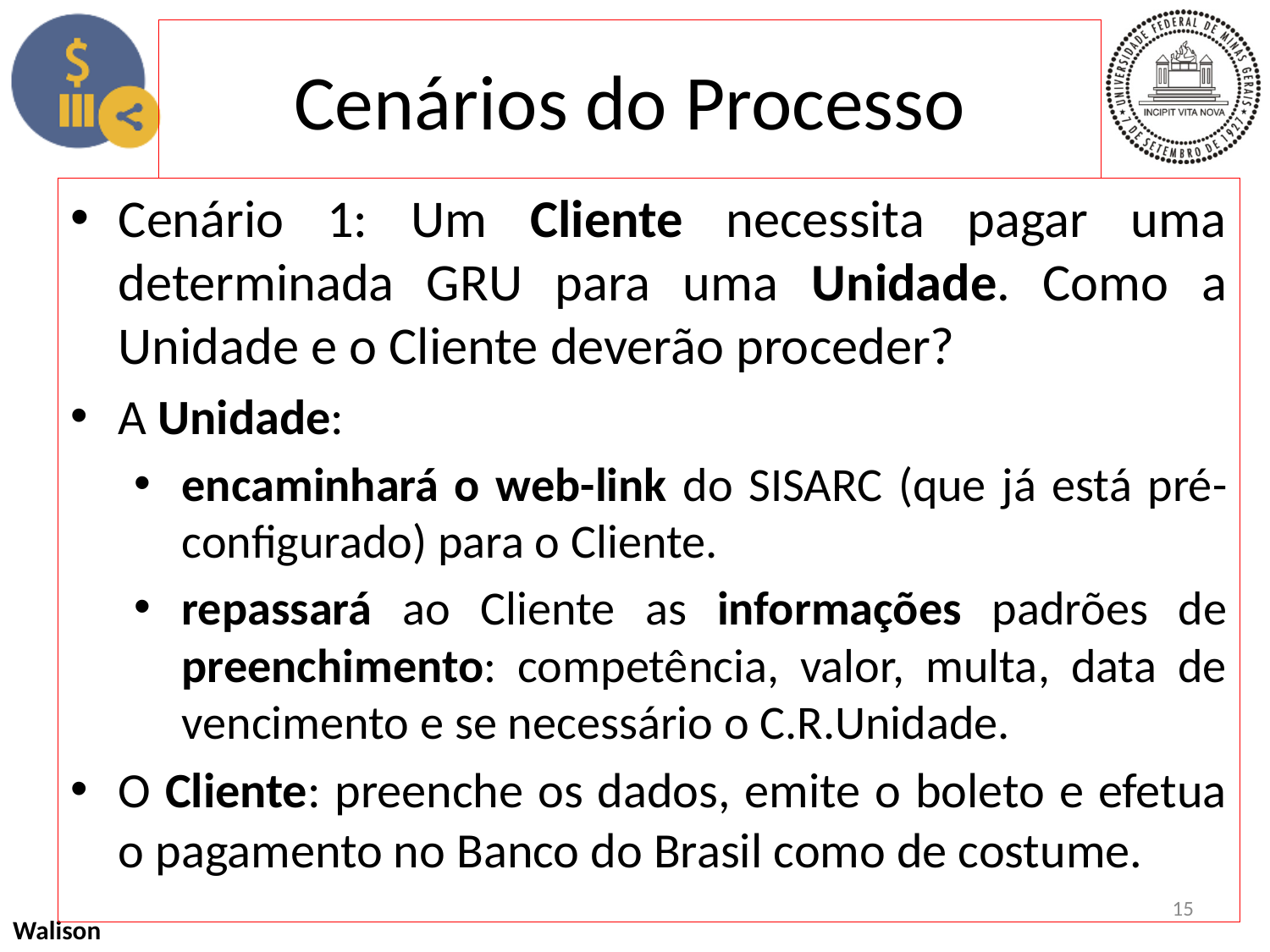

# Cenários do Processo
Cenário 1: Um Cliente necessita pagar uma determinada GRU para uma Unidade. Como a Unidade e o Cliente deverão proceder?
A Unidade:
encaminhará o web-link do SISARC (que já está pré-configurado) para o Cliente.
repassará ao Cliente as informações padrões de preenchimento: competência, valor, multa, data de vencimento e se necessário o C.R.Unidade.
O Cliente: preenche os dados, emite o boleto e efetua o pagamento no Banco do Brasil como de costume.

15